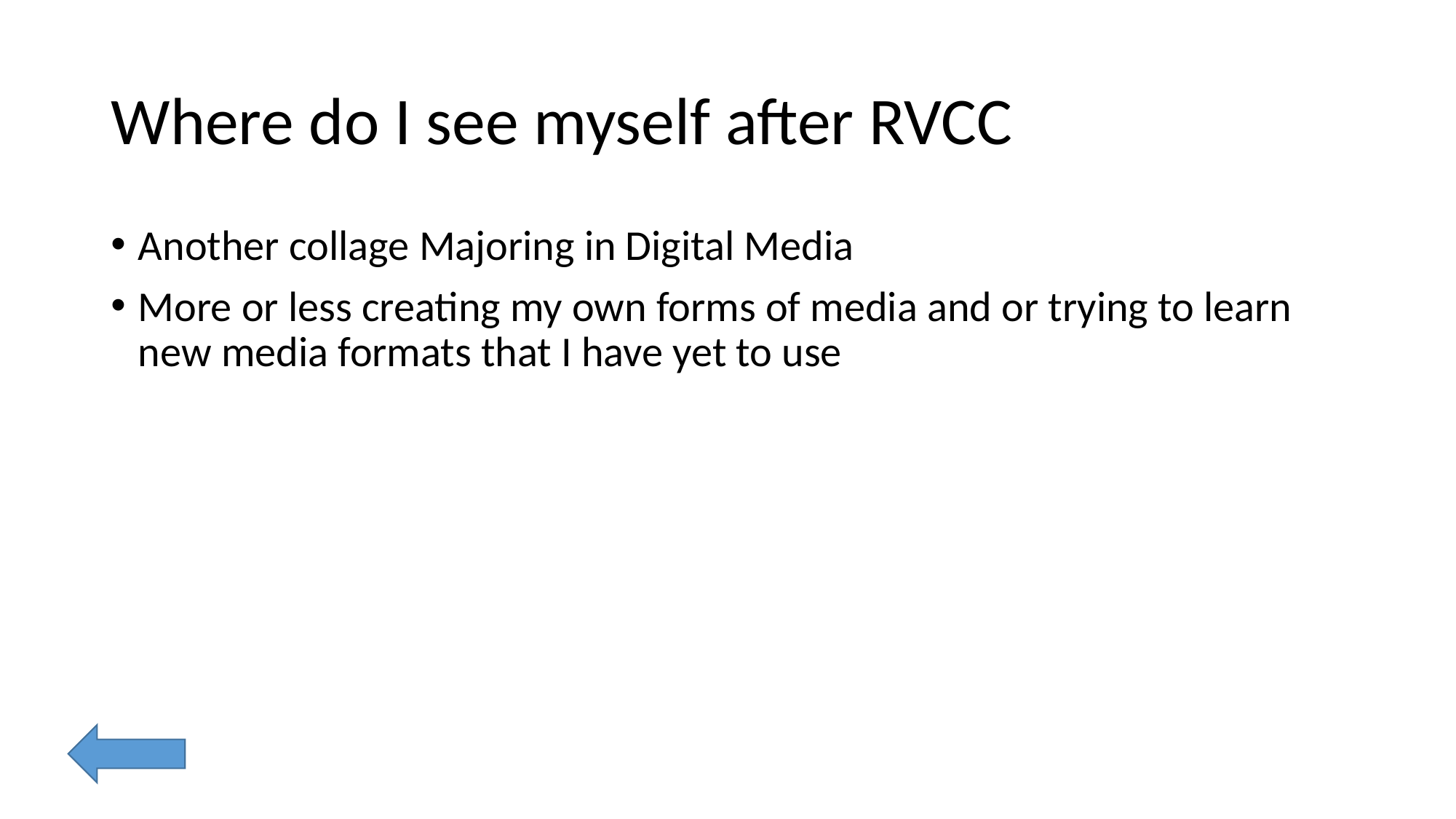

# Where do I see myself after RVCC
Another collage Majoring in Digital Media
More or less creating my own forms of media and or trying to learn new media formats that I have yet to use